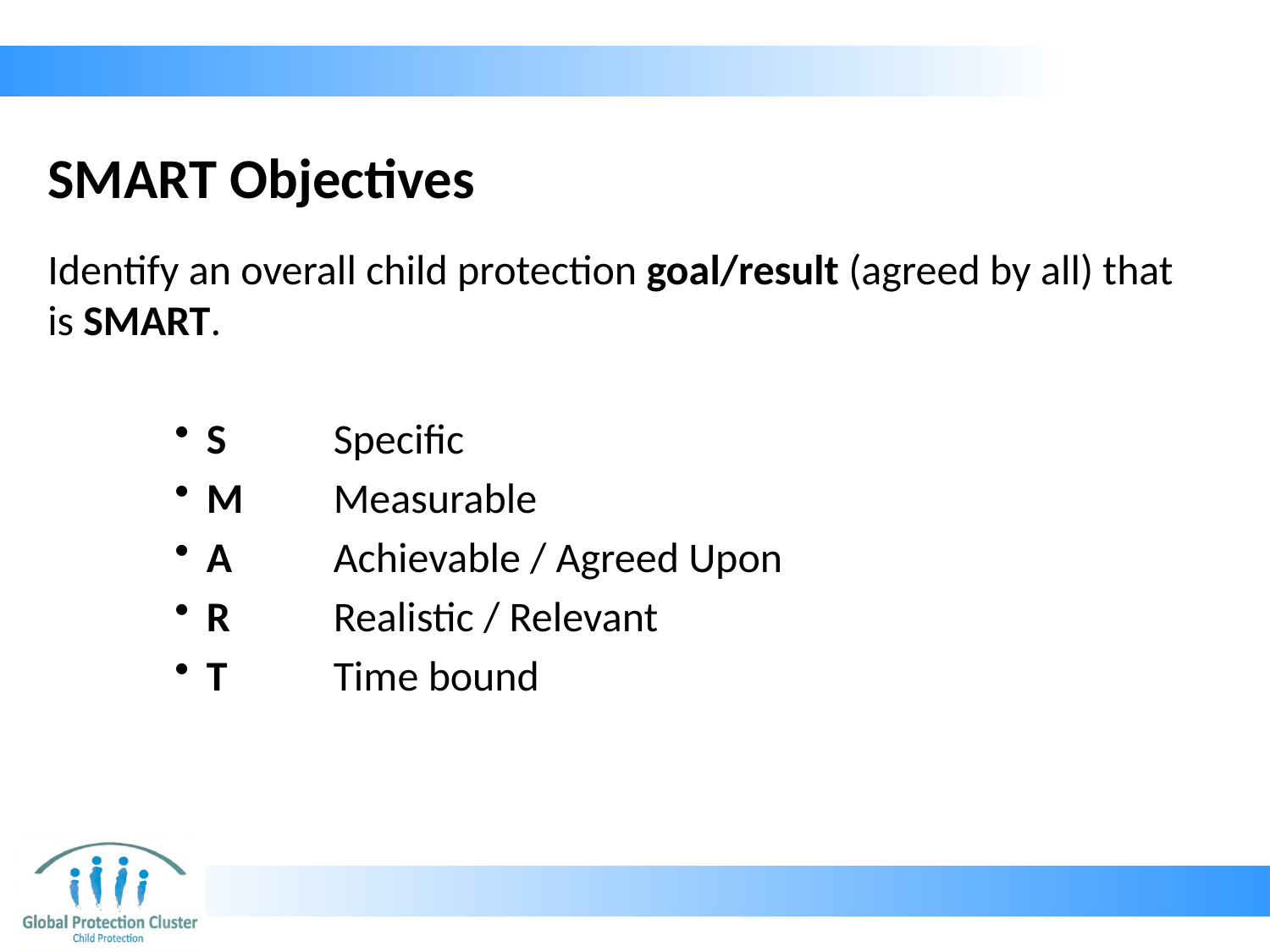

# SMART Objectives
Identify an overall child protection goal/result (agreed by all) that is SMART.

S	Specific
M	Measurable
A	Achievable / Agreed Upon
R	Realistic / Relevant
T	Time bound